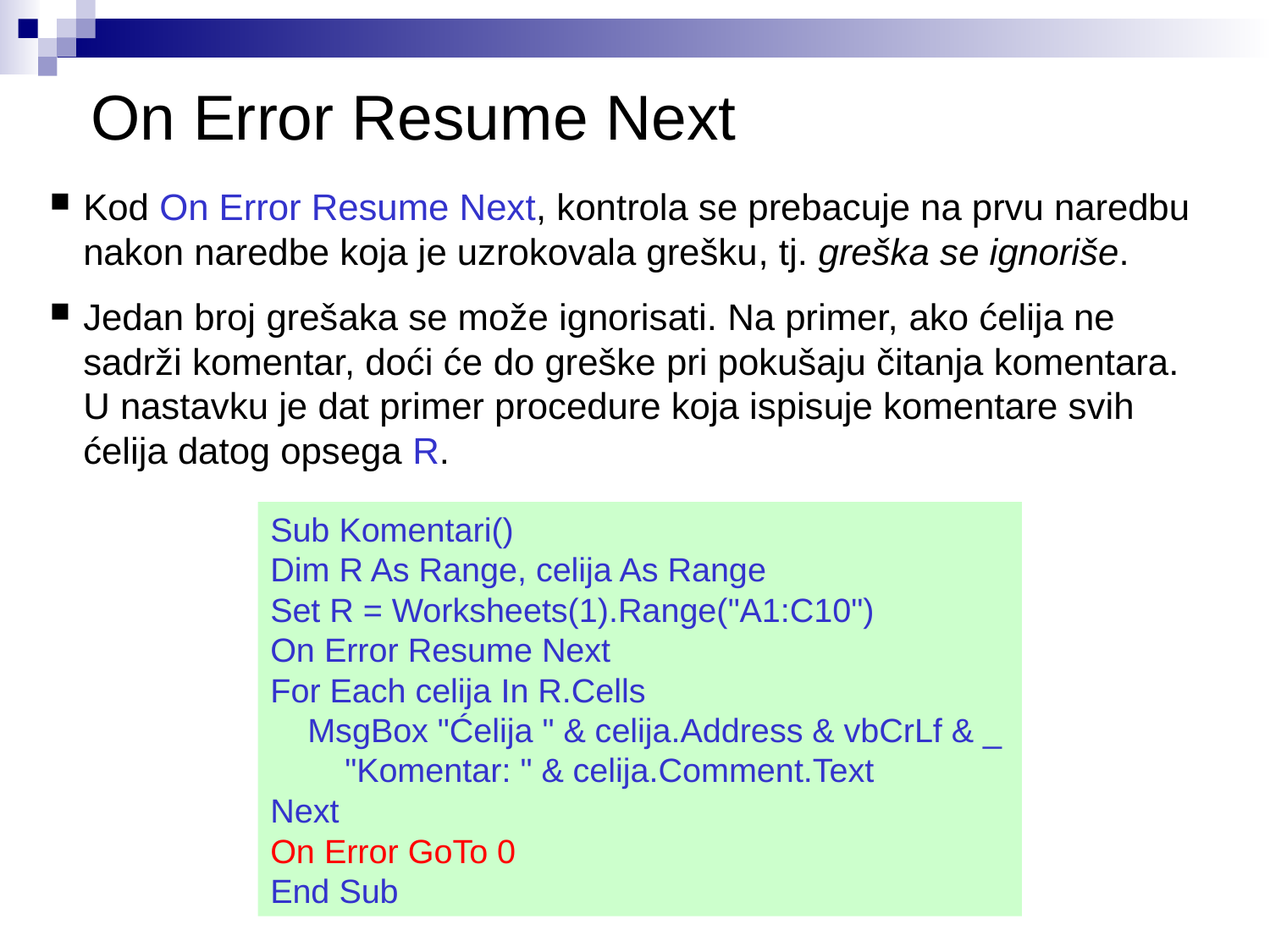

# On Error Resume Next
Kod On Error Resume Next, kontrola se prebacuje na prvu naredbu nakon naredbe koja je uzrokovala grešku, tj. greška se ignoriše.
Jedan broj grešaka se može ignorisati. Na primer, ako ćelija ne sadrži komentar, doći će do greške pri pokušaju čitanja komentara. U nastavku je dat primer procedure koja ispisuje komentare svih ćelija datog opsega R.
Sub Komentari()
Dim R As Range, celija As Range
Set R = Worksheets(1).Range("A1:C10")
On Error Resume Next
For Each celija In R.Cells
    MsgBox "Ćelija " & celija.Address & vbCrLf & _
        "Komentar: " & celija.Comment.Text
Next
On Error GoTo 0
End Sub